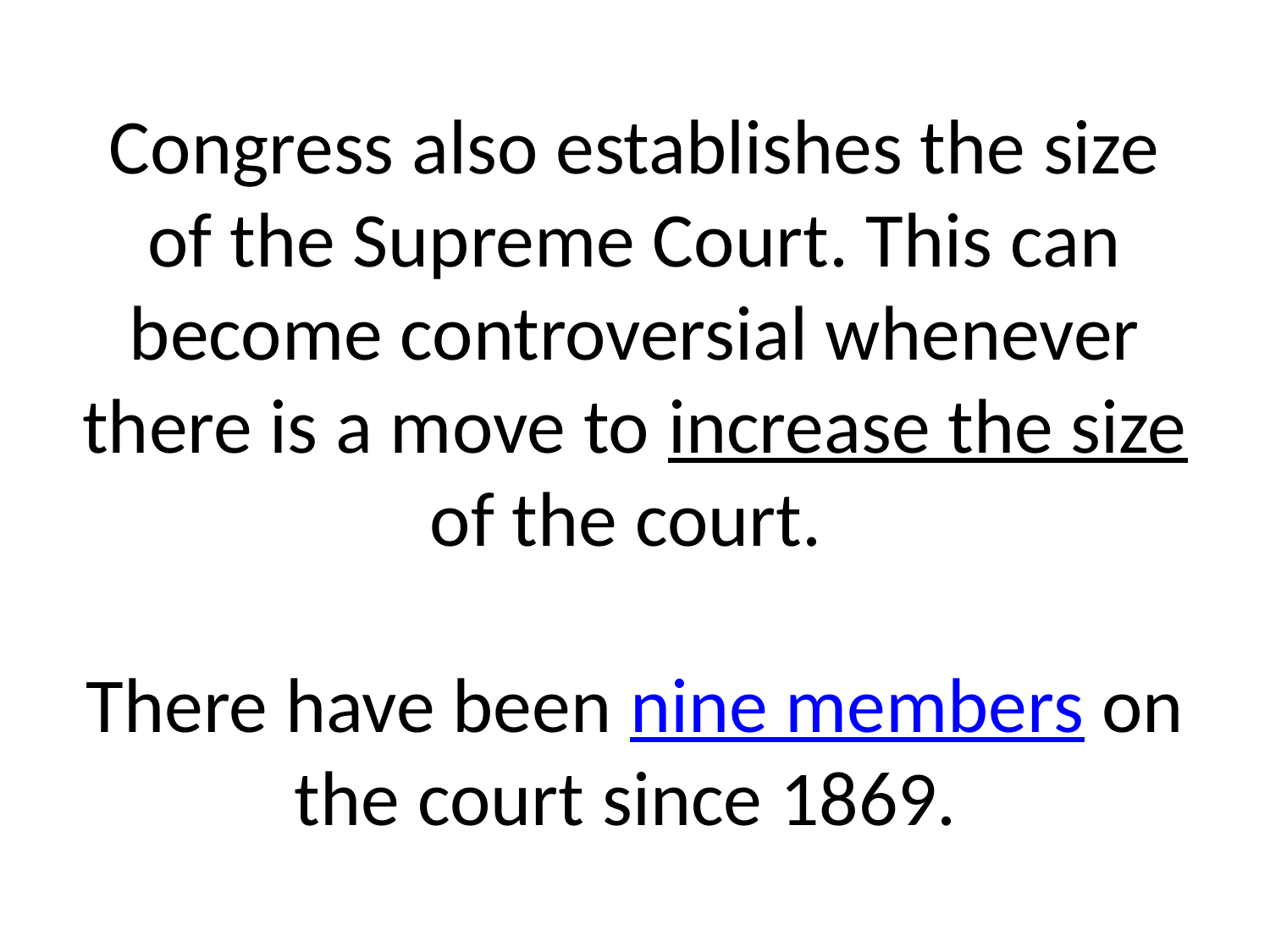

# Congress also establishes the size of the Supreme Court. This can become controversial whenever there is a move to increase the size of the court. There have been nine members on the court since 1869.